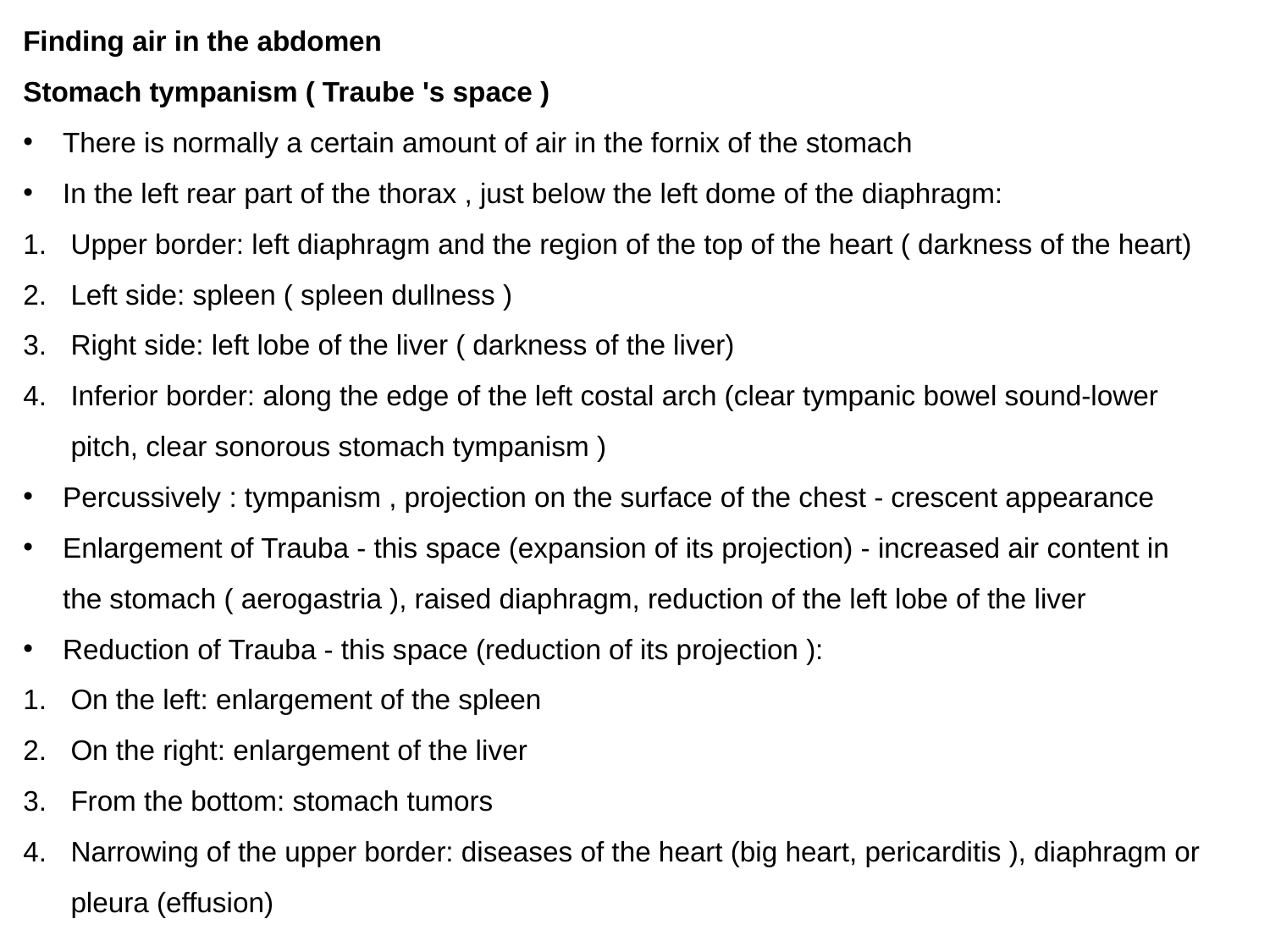

Finding air in the abdomen
Stomach tympanism ( Traube 's space )
There is normally a certain amount of air in the fornix of the stomach
In the left rear part of the thorax , just below the left dome of the diaphragm:
Upper border: left diaphragm and the region of the top of the heart ( darkness of the heart)
Left side: spleen ( spleen dullness )
Right side: left lobe of the liver ( darkness of the liver)
Inferior border: along the edge of the left costal arch (clear tympanic bowel sound-lower pitch, clear sonorous stomach tympanism )
Percussively : tympanism , projection on the surface of the chest - crescent appearance
Enlargement of Trauba - this space (expansion of its projection) - increased air content in the stomach ( aerogastria ), raised diaphragm, reduction of the left lobe of the liver
Reduction of Trauba - this space (reduction of its projection ):
On the left: enlargement of the spleen
On the right: enlargement of the liver
From the bottom: stomach tumors
Narrowing of the upper border: diseases of the heart (big heart, pericarditis ), diaphragm or pleura (effusion)